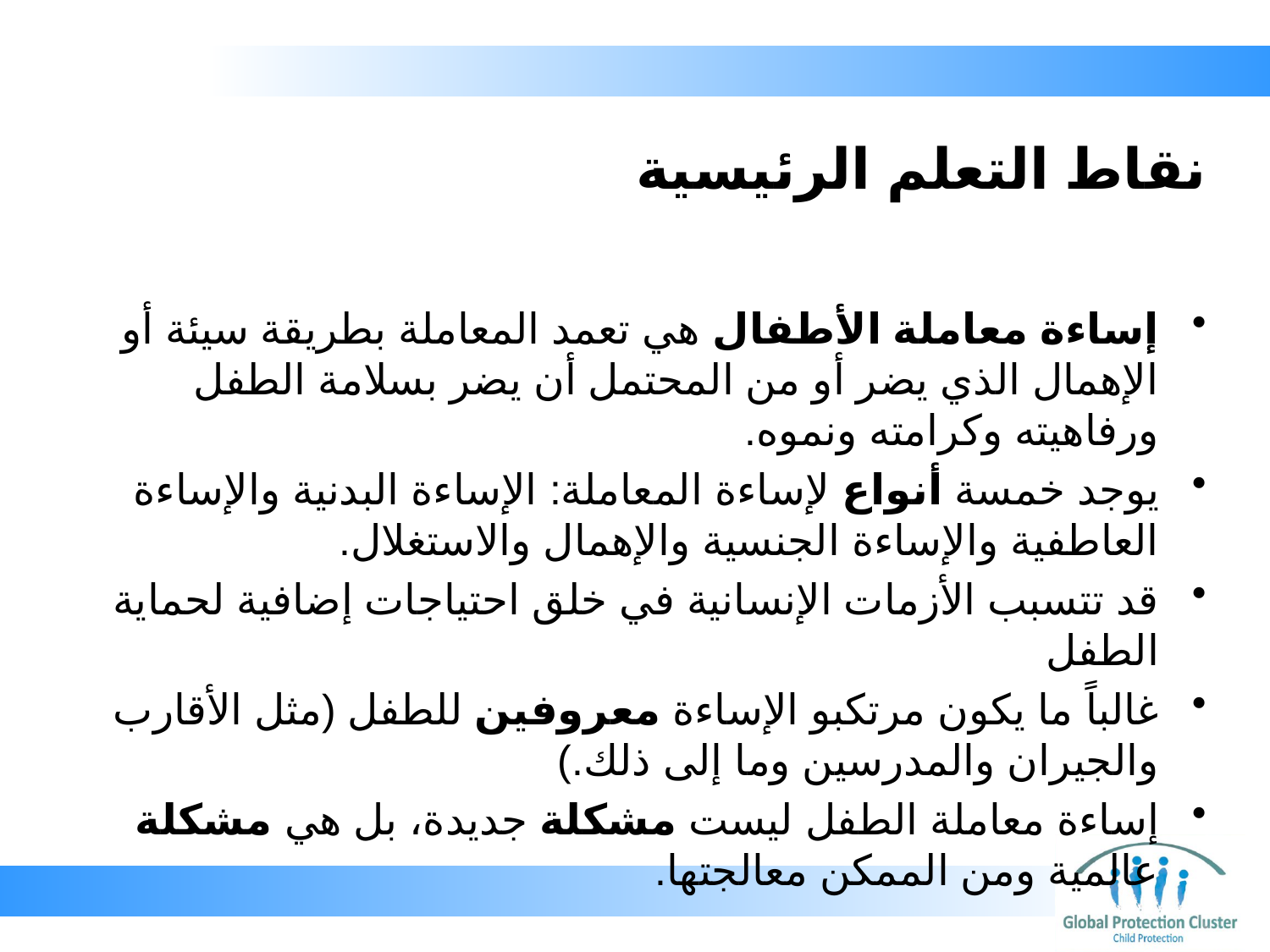

# نقاط التعلم الرئيسية

إساءة معاملة الأطفال هي تعمد المعاملة بطريقة سيئة أو الإهمال الذي يضر أو من المحتمل أن يضر بسلامة الطفل ورفاهيته وكرامته ونموه.
يوجد خمسة أنواع لإساءة المعاملة: الإساءة البدنية والإساءة العاطفية والإساءة الجنسية والإهمال والاستغلال.
قد تتسبب الأزمات الإنسانية في خلق احتياجات إضافية لحماية الطفل
غالباً ما يكون مرتكبو الإساءة معروفين للطفل (مثل الأقارب والجيران والمدرسين وما إلى ذلك.)
إساءة معاملة الطفل ليست مشكلة جديدة، بل هي مشكلة عالمية ومن الممكن معالجتها.